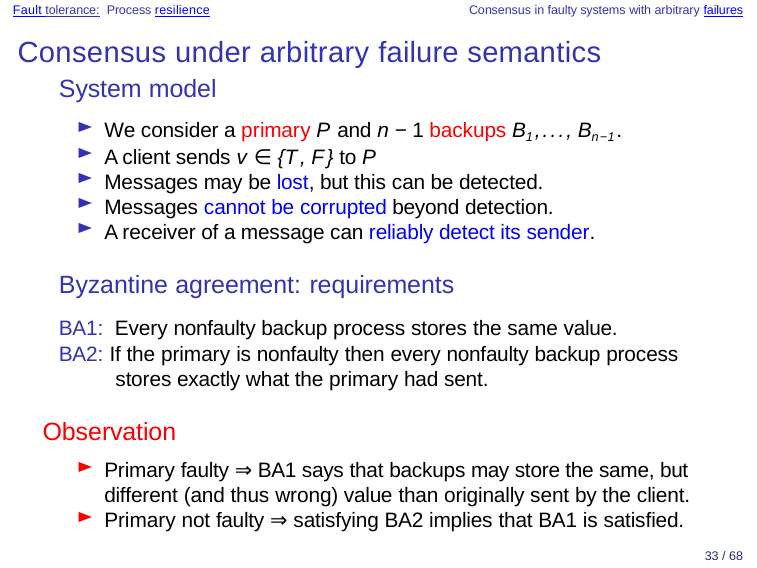

Fault tolerance: Process resilience	Consensus in faulty systems with arbitrary failures
# Consensus under arbitrary failure semantics
System model
We consider a primary P and n − 1 backups B1,..., Bn−1.
A client sends v ∈ {T, F} to P
Messages may be lost, but this can be detected.
Messages cannot be corrupted beyond detection.
A receiver of a message can reliably detect its sender.
Byzantine agreement: requirements
BA1: Every nonfaulty backup process stores the same value.
BA2: If the primary is nonfaulty then every nonfaulty backup process  stores exactly what the primary had sent.

Observation
Primary faulty ⇒ BA1 says that backups may store the same, but  different (and thus wrong) value than originally sent by the client.
Primary not faulty ⇒ satisfying BA2 implies that BA1 is satisfied.
33 / 68